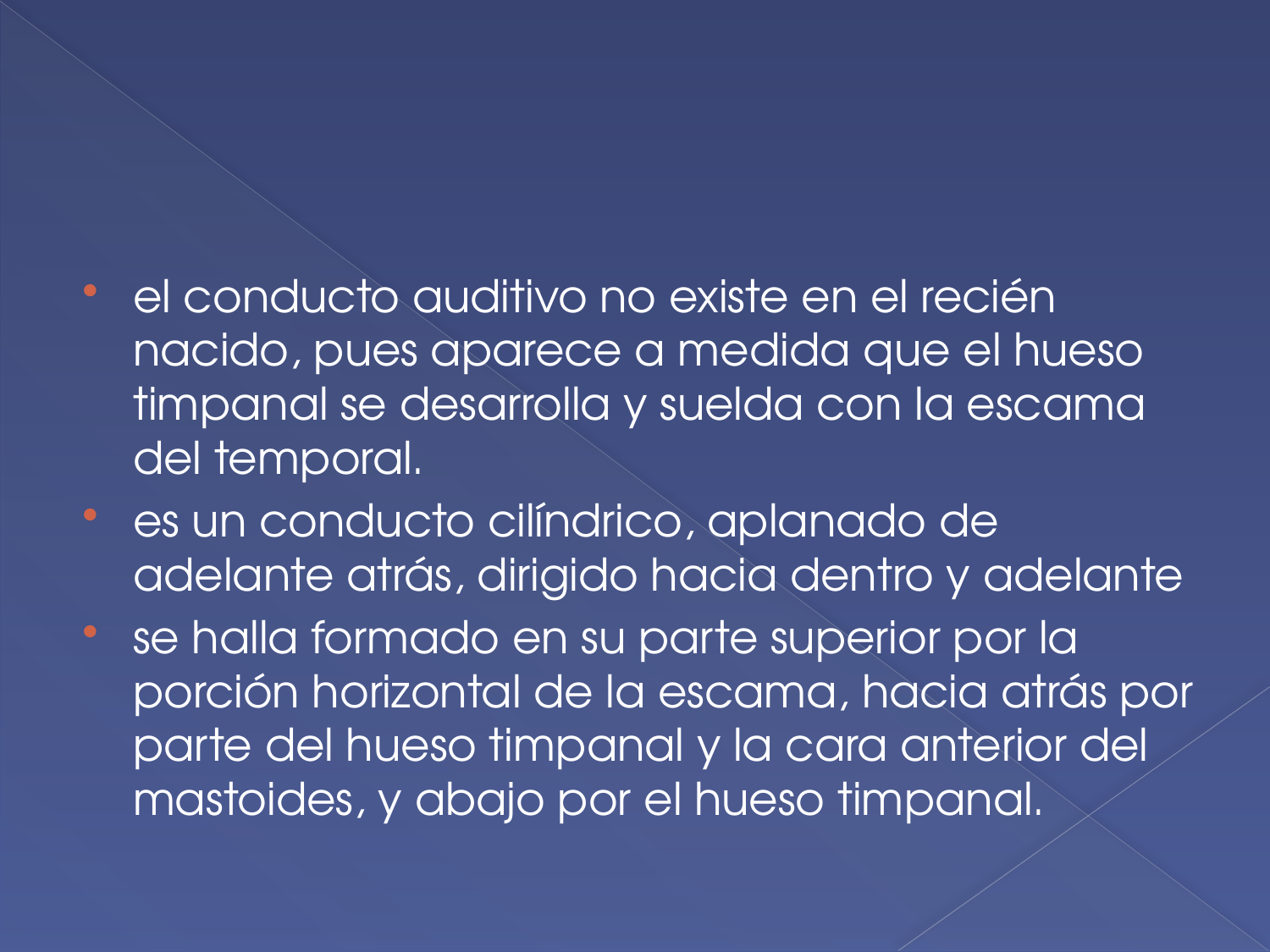

#
el conducto auditivo no existe en el recién nacido, pues aparece a medida que el hueso timpanal se desarrolla y suelda con la escama del temporal.
es un conducto cilíndrico, aplanado de adelante atrás, dirigido hacia dentro y adelante
se halla formado en su parte superior por la porción horizontal de la escama, hacia atrás por parte del hueso timpanal y la cara anterior del mastoides, y abajo por el hueso timpanal.